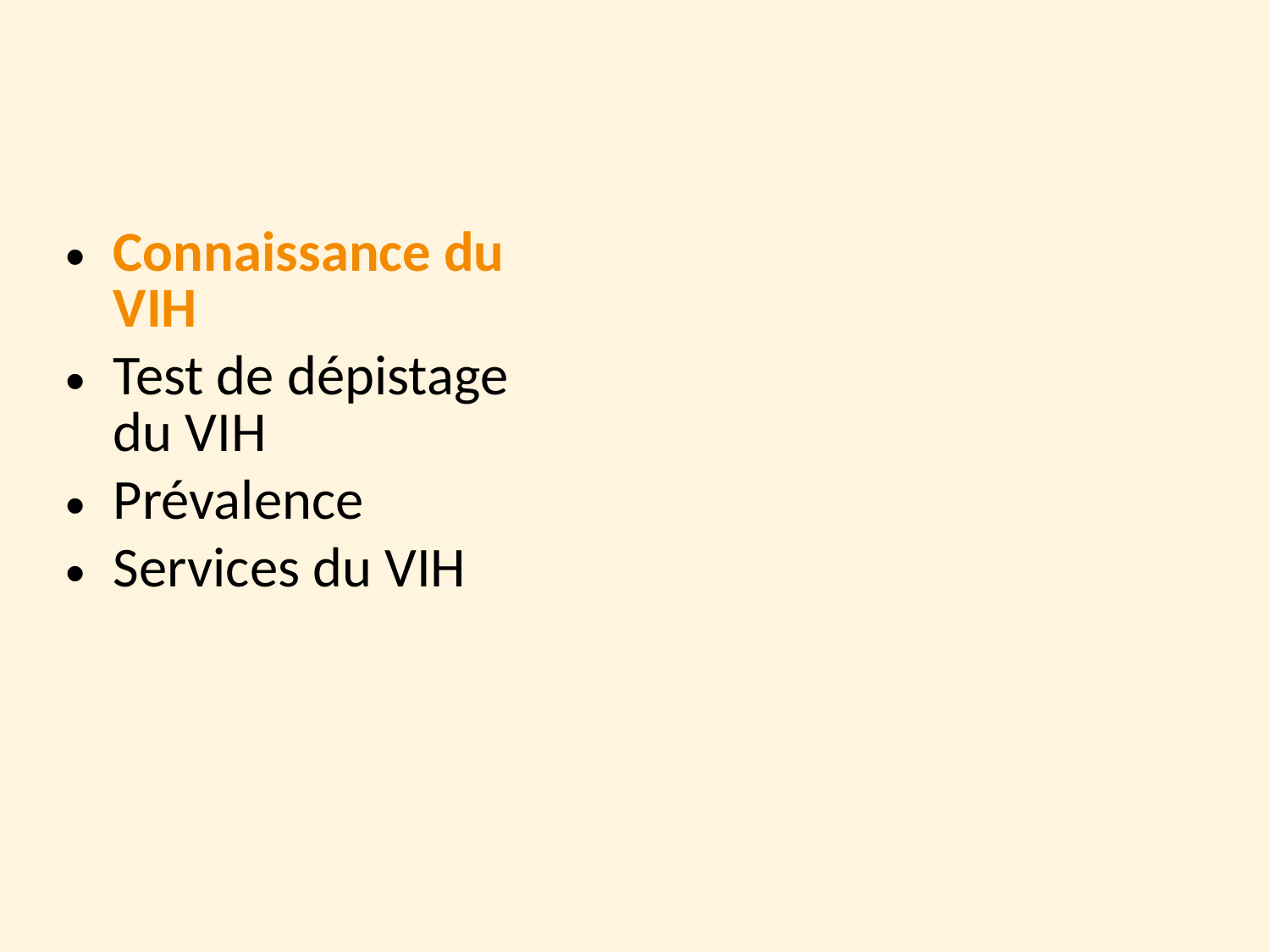

Connaissance du VIH
Test de dépistage du VIH
Prévalence
Services du VIH